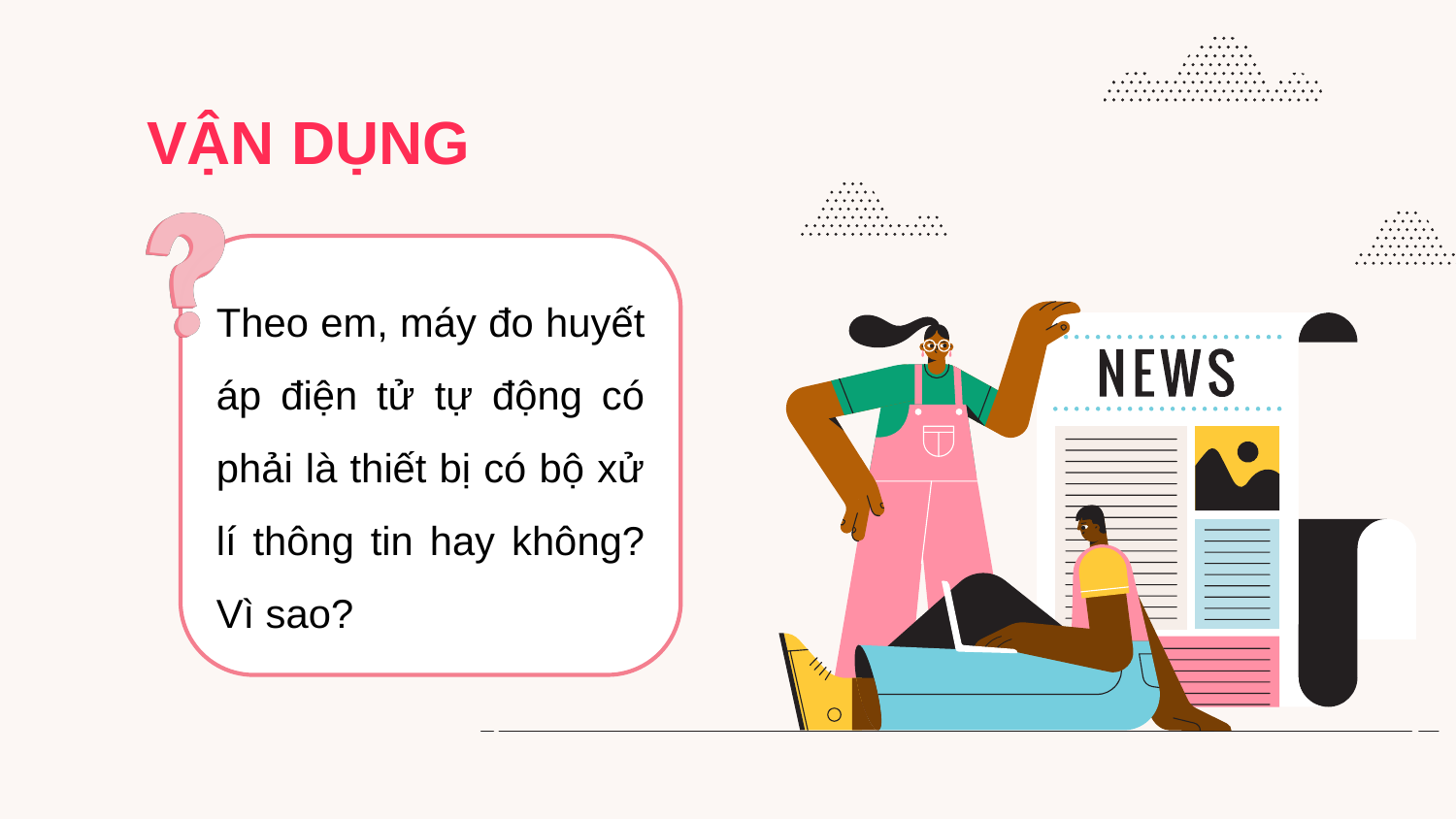

# VẬN DỤNG

Theo em, máy đo huyết áp điện tử tự động có phải là thiết bị có bộ xử lí thông tin hay không? Vì sao?